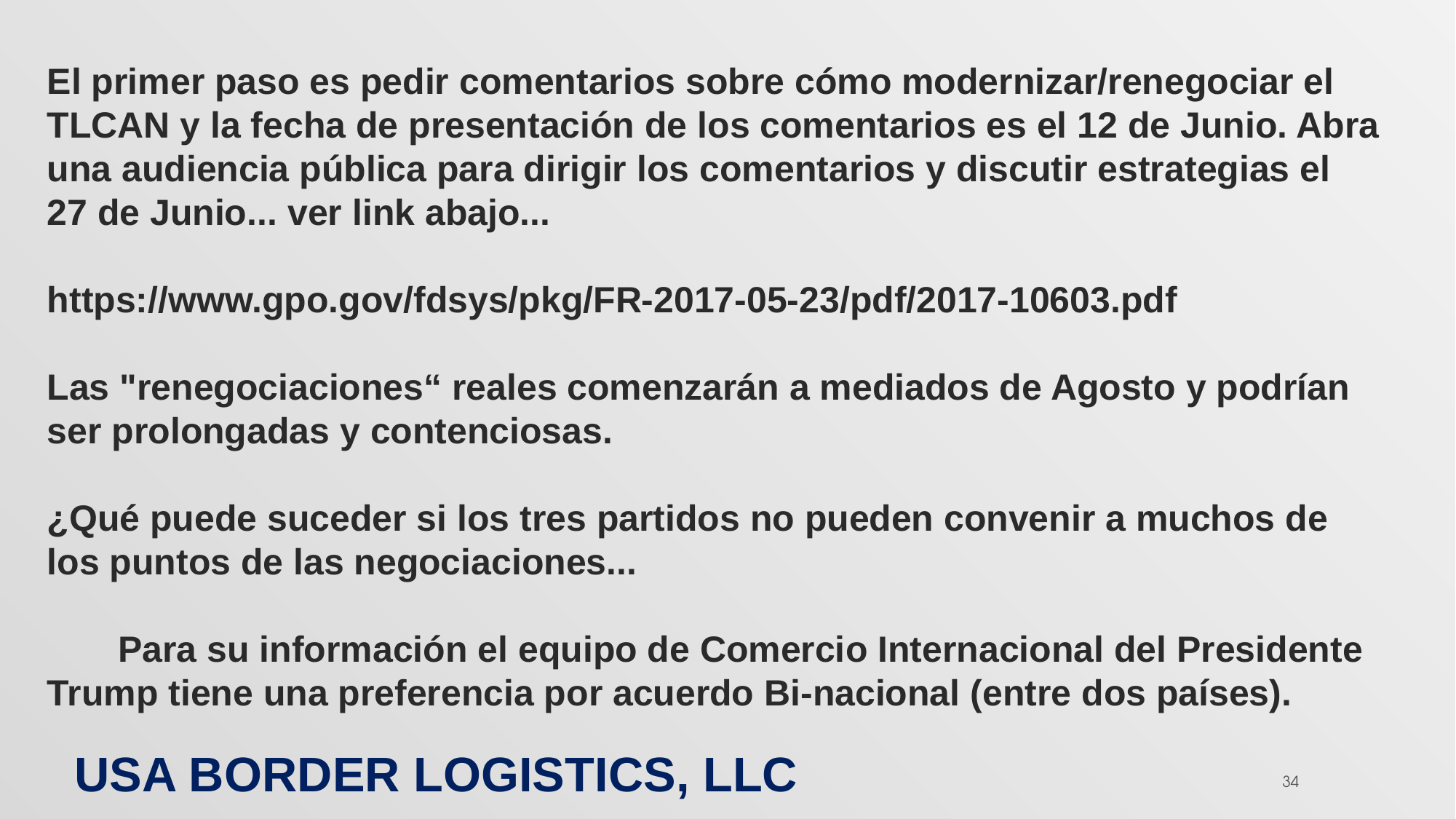

El primer paso es pedir comentarios sobre cómo modernizar/renegociar el TLCAN y la fecha de presentación de los comentarios es el 12 de Junio. Abra una audiencia pública para dirigir los comentarios y discutir estrategias el 27 de Junio... ver link abajo...
https://www.gpo.gov/fdsys/pkg/FR-2017-05-23/pdf/2017-10603.pdf
Las "renegociaciones“ reales comenzarán a mediados de Agosto y podrían ser prolongadas y contenciosas.
¿Qué puede suceder si los tres partidos no pueden convenir a muchos de los puntos de las negociaciones...
       Para su información el equipo de Comercio Internacional del Presidente Trump tiene una preferencia por acuerdo Bi-nacional (entre dos países).
USA Border logistics, llc
34